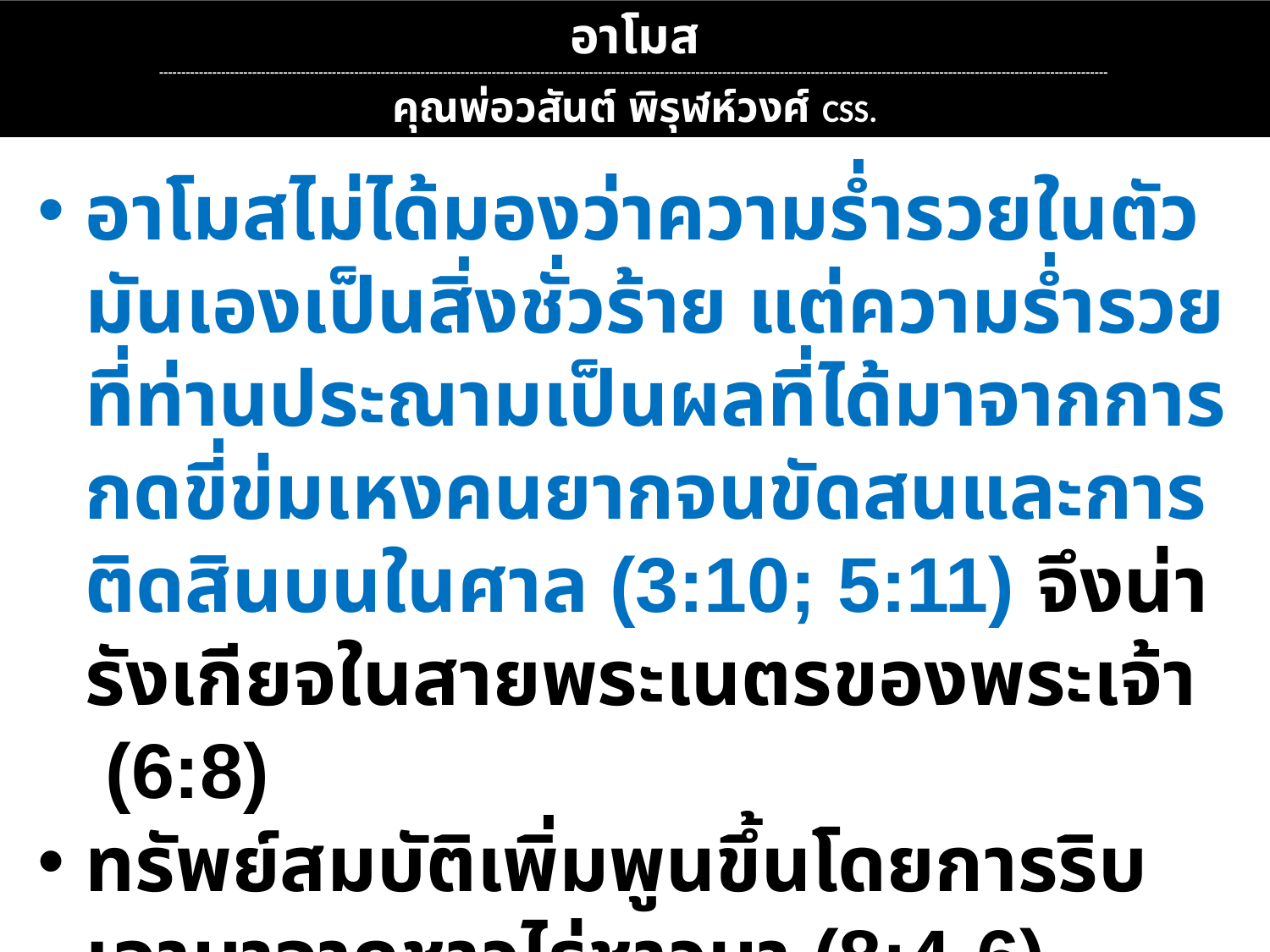

อาโมส
----------------------------------------------------------------------------------------------------------------------------------------------------------------------------------------------------------------------
คุณพ่อวสันต์ พิรุฬห์วงศ์ CSS.
อาโมสไม่ได้มองว่าความร่ำรวยในตัวมันเองเป็นสิ่งชั่วร้าย แต่ความร่ำรวยที่ท่านประณามเป็นผลที่ได้มาจากการกดขี่ข่มเหงคนยากจนขัดสนและการติดสินบนในศาล (3:10; 5:11) จึงน่ารังเกียจในสายพระเนตรของพระเจ้า (6:8)
ทรัพย์สมบัติเพิ่มพูนขึ้นโดยการริบเอามาจากชาวไร่ชาวนา (8:4-6) เฉลิมฉลองความรุ่งเรืองบนความทุกข์ของคนยากจนขัดสน (4:1; 6:7)